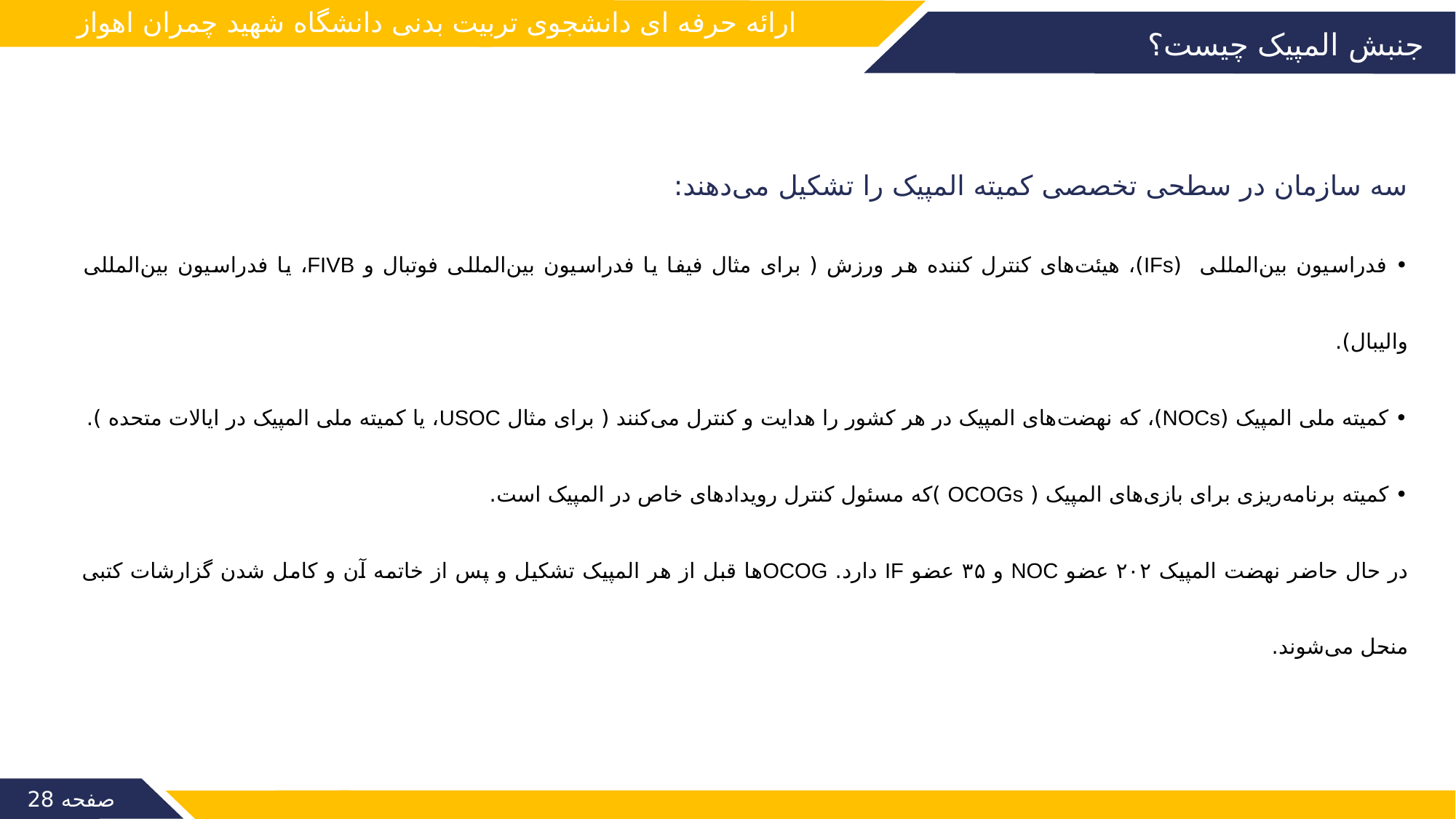

ارائه حرفه ای دانشجوی تربیت بدنی دانشگاه شهید چمران اهواز
جنبش المپیک چیست؟
سه سازمان در سطحی تخصصی کمیته المپیک را تشکیل می‌دهند:
• فدراسیون بین‌المللی  (IFs)، هیئت‌های کنترل کننده هر ورزش ( برای مثال فیفا یا فدراسیون بین‌المللی فوتبال و FIVB، یا فدراسیون بین‌المللی والیبال).
• کمیته ملی المپیک (NOCs)، که نهضت‌های المپیک در هر کشور را هدایت و کنترل می‌کنند ( برای مثال USOC، یا کمیته ملی المپیک در ایالات متحده ).
• کمیته برنامه‌ریزی برای بازی‌های المپیک ( OCOGs )که مسئول کنترل رویدادهای خاص در المپیک است.
در حال حاضر نهضت المپیک ۲۰۲ عضو NOC و ۳۵ عضو IF دارد. OCOGها قبل از هر المپیک تشکیل و پس از خاتمه آن و کامل شدن گزارشات کتبی منحل می‌شوند.
صفحه 28